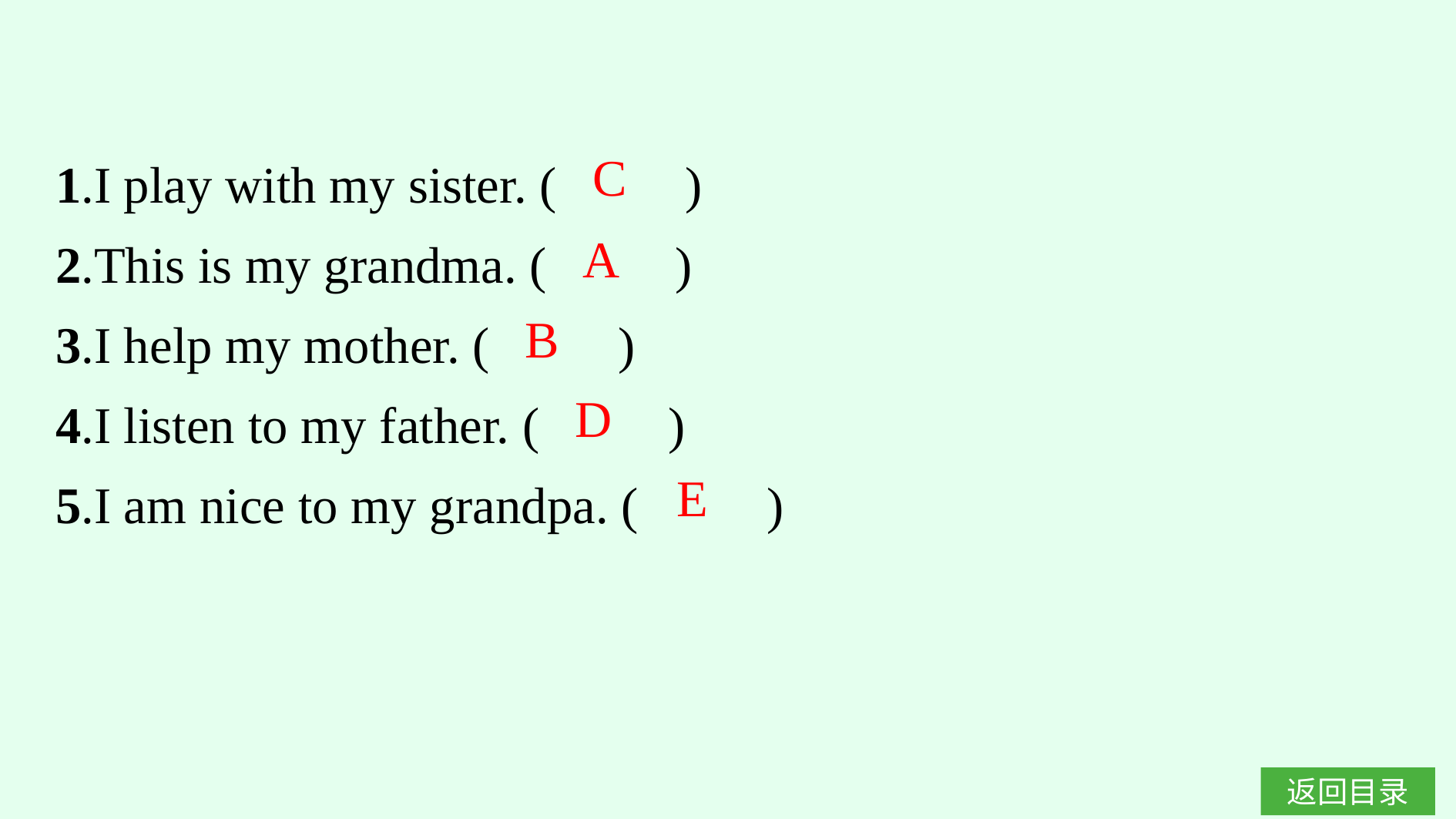

1.I play with my sister. (　　)
2.This is my grandma. (　　)
3.I help my mother. (　　)
4.I listen to my father. (　　)
5.I am nice to my grandpa. (　　)
C
A
B
D
E